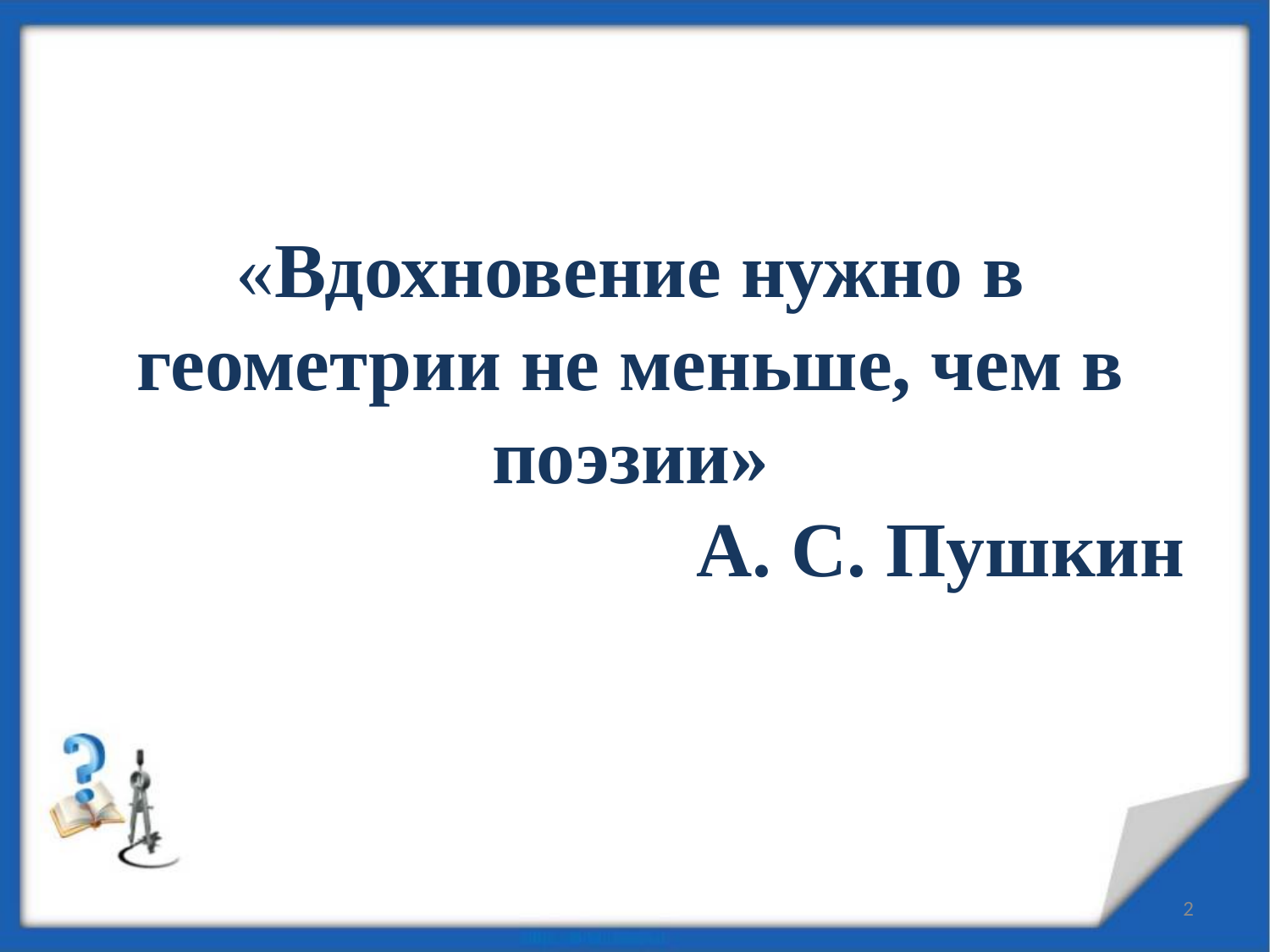

# «Вдохновение нужно в геометрии не меньше, чем в поэзии» А. С. Пушкин
2